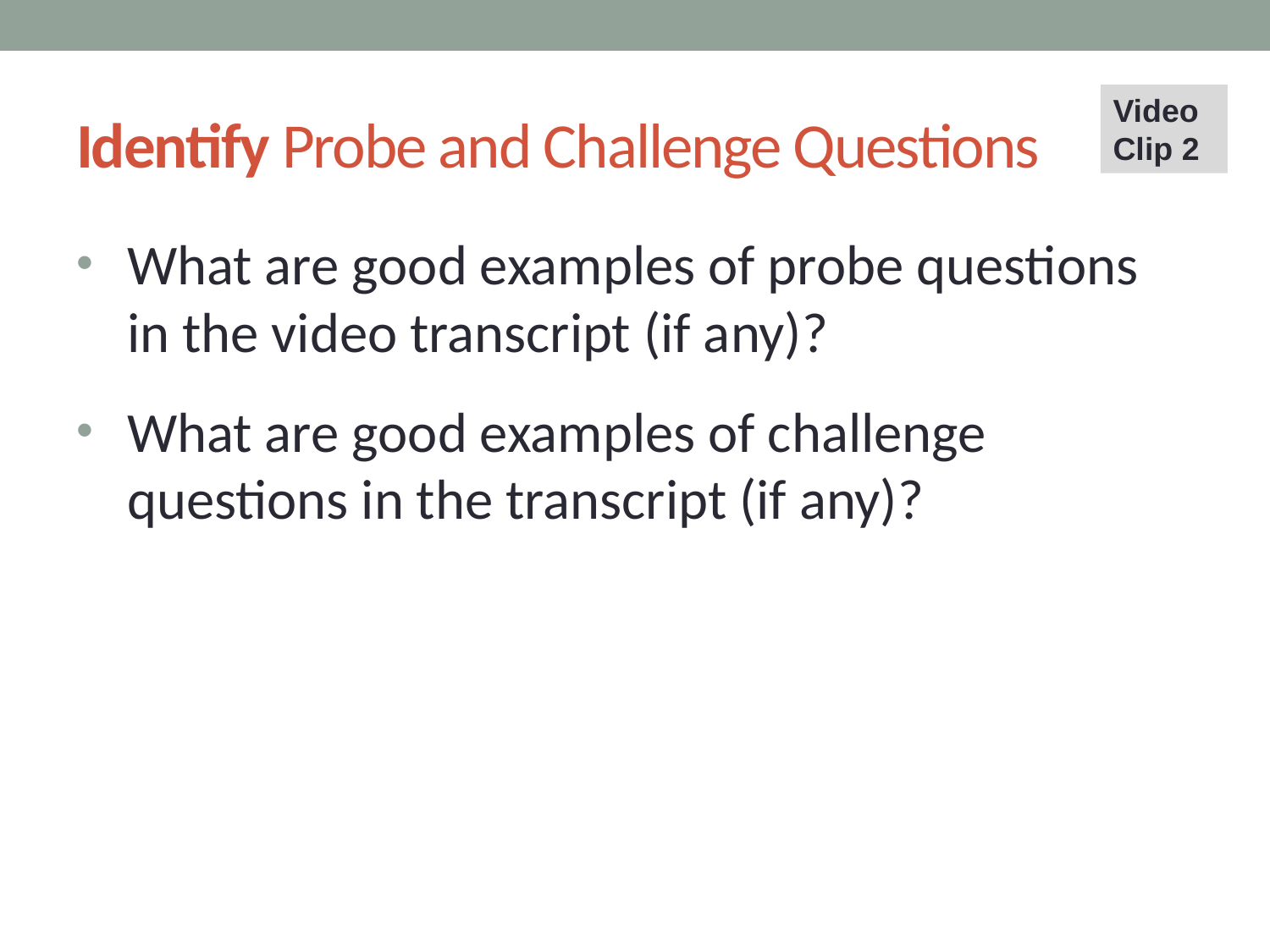

# Identify Probe and Challenge Questions
Video Clip 2
What are good examples of probe questions in the video transcript (if any)?
What are good examples of challenge questions in the transcript (if any)?